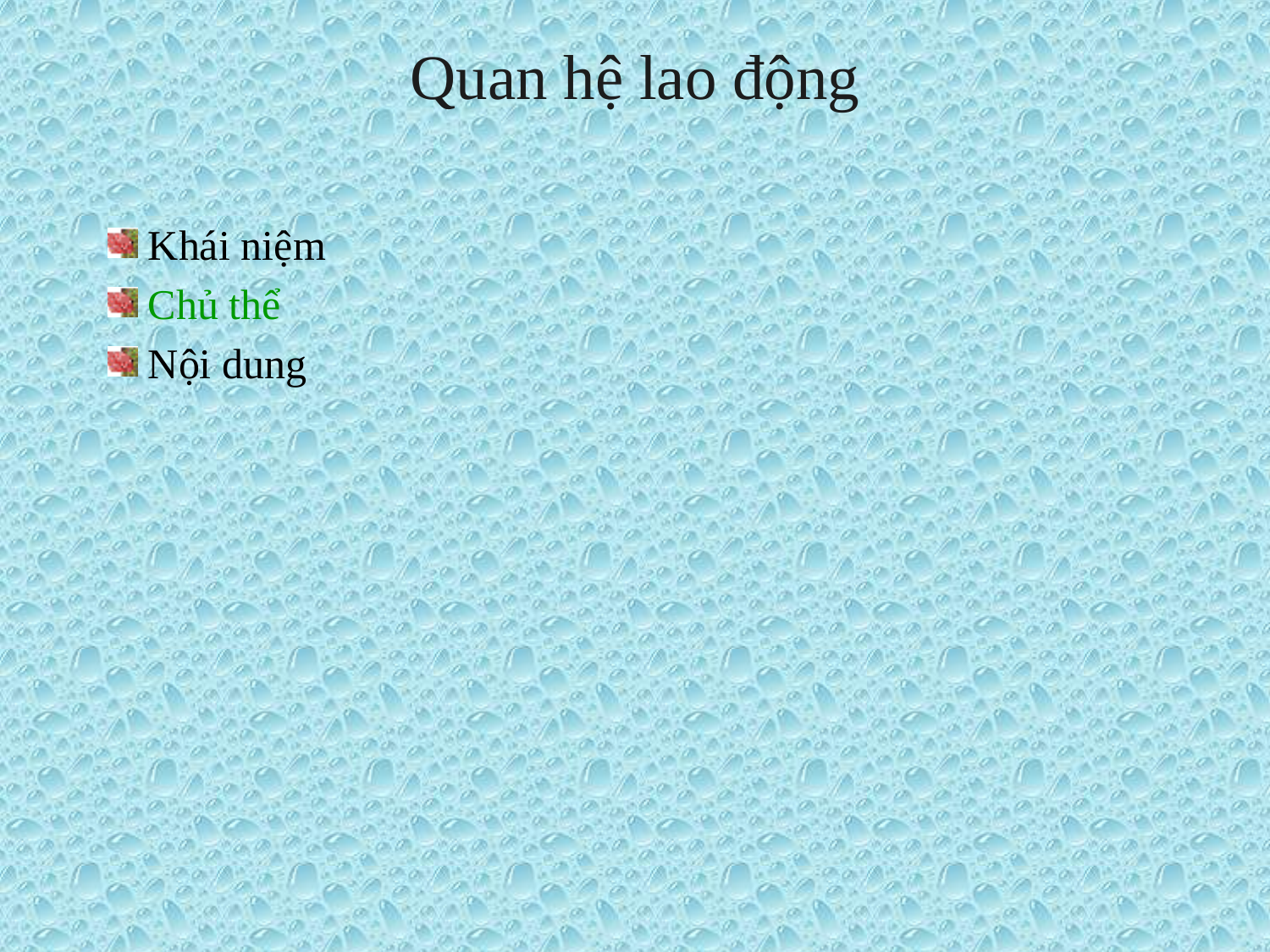

# Quan hệ lao động
 Khái niệm
 Chủ thể
 Nội dung